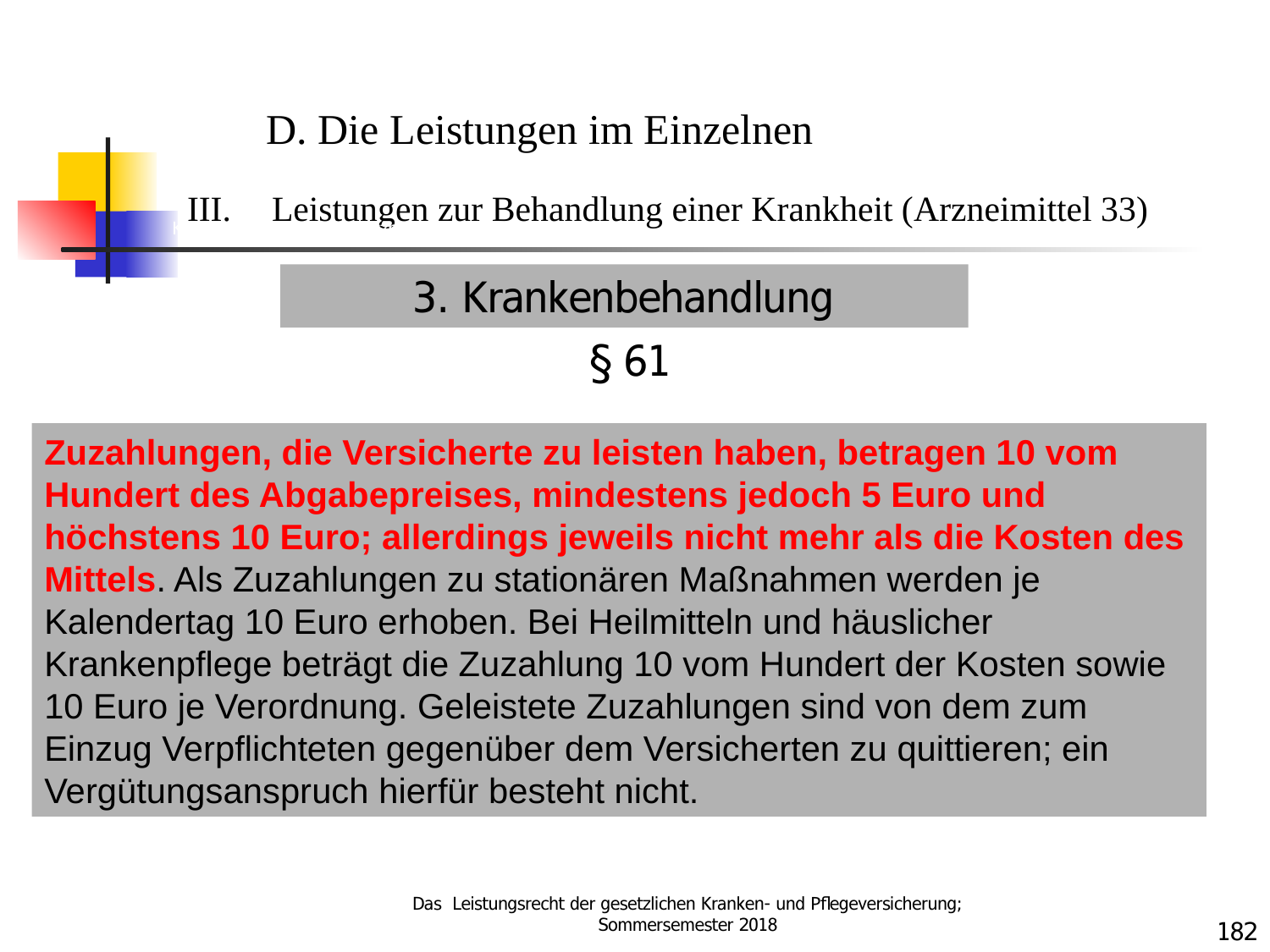

Krankenbehandlung 33 (Arzneimittel)
D. Die Leistungen im Einzelnen

Leistungen zur Behandlung einer Krankheit (Arzneimittel 33)
3. Krankenbehandlung
§ 61
Zuzahlungen, die Versicherte zu leisten haben, betragen 10 vom Hundert des Abgabepreises, mindestens jedoch 5 Euro und höchstens 10 Euro; allerdings jeweils nicht mehr als die Kosten des Mittels. Als Zuzahlungen zu stationären Maßnahmen werden je Kalendertag 10 Euro erhoben. Bei Heilmitteln und häuslicher Krankenpflege beträgt die Zuzahlung 10 vom Hundert der Kosten sowie 10 Euro je Verordnung. Geleistete Zuzahlungen sind von dem zum Einzug Verpflichteten gegenüber dem Versicherten zu quittieren; ein Vergütungsanspruch hierfür besteht nicht.
Krankheit
Das  Leistungsrecht der gesetzlichen Kranken- und Pflegeversicherung; Sommersemester 2018
182